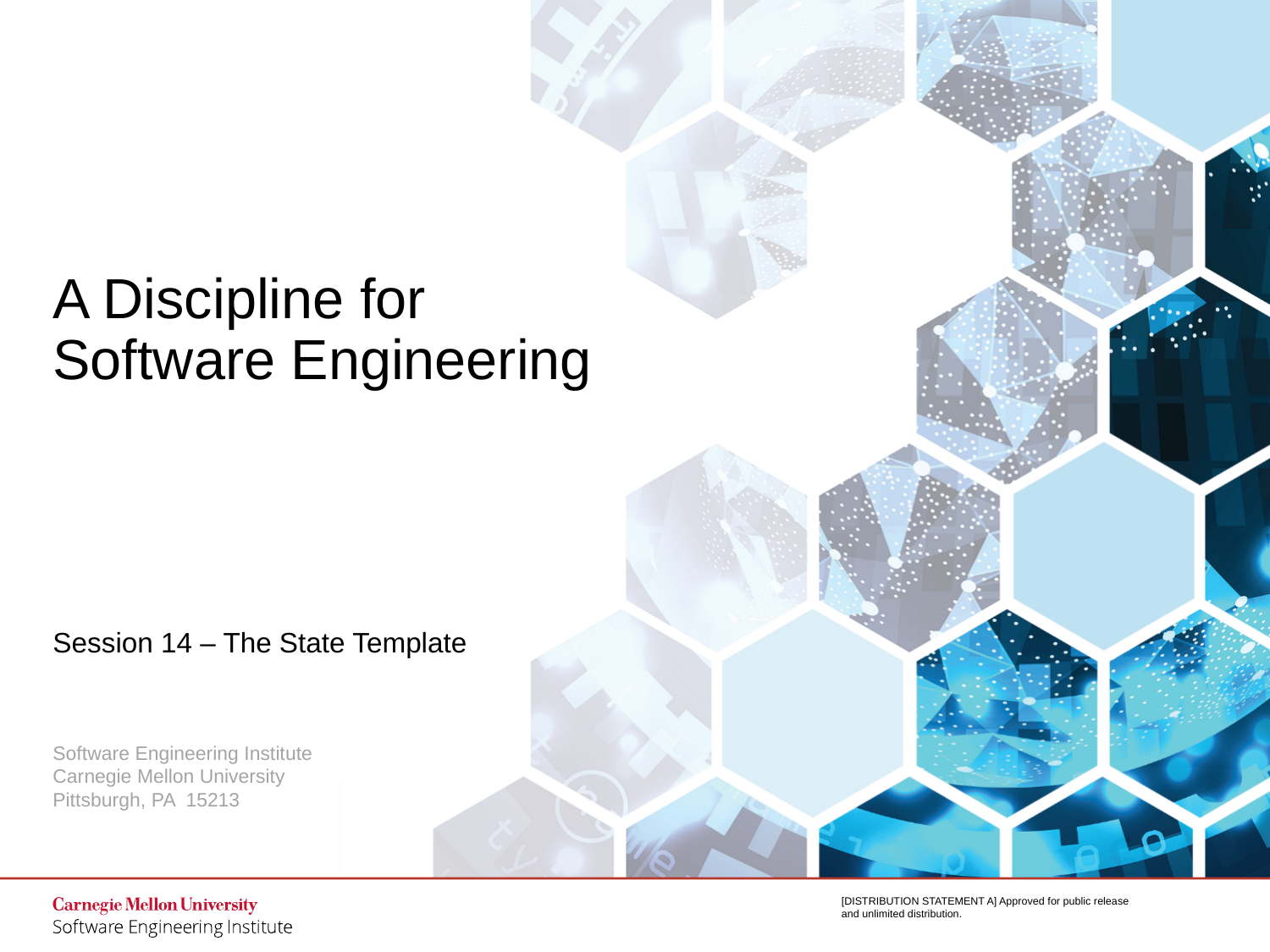

# A Discipline for Software Engineering
Session 14 – The State Template